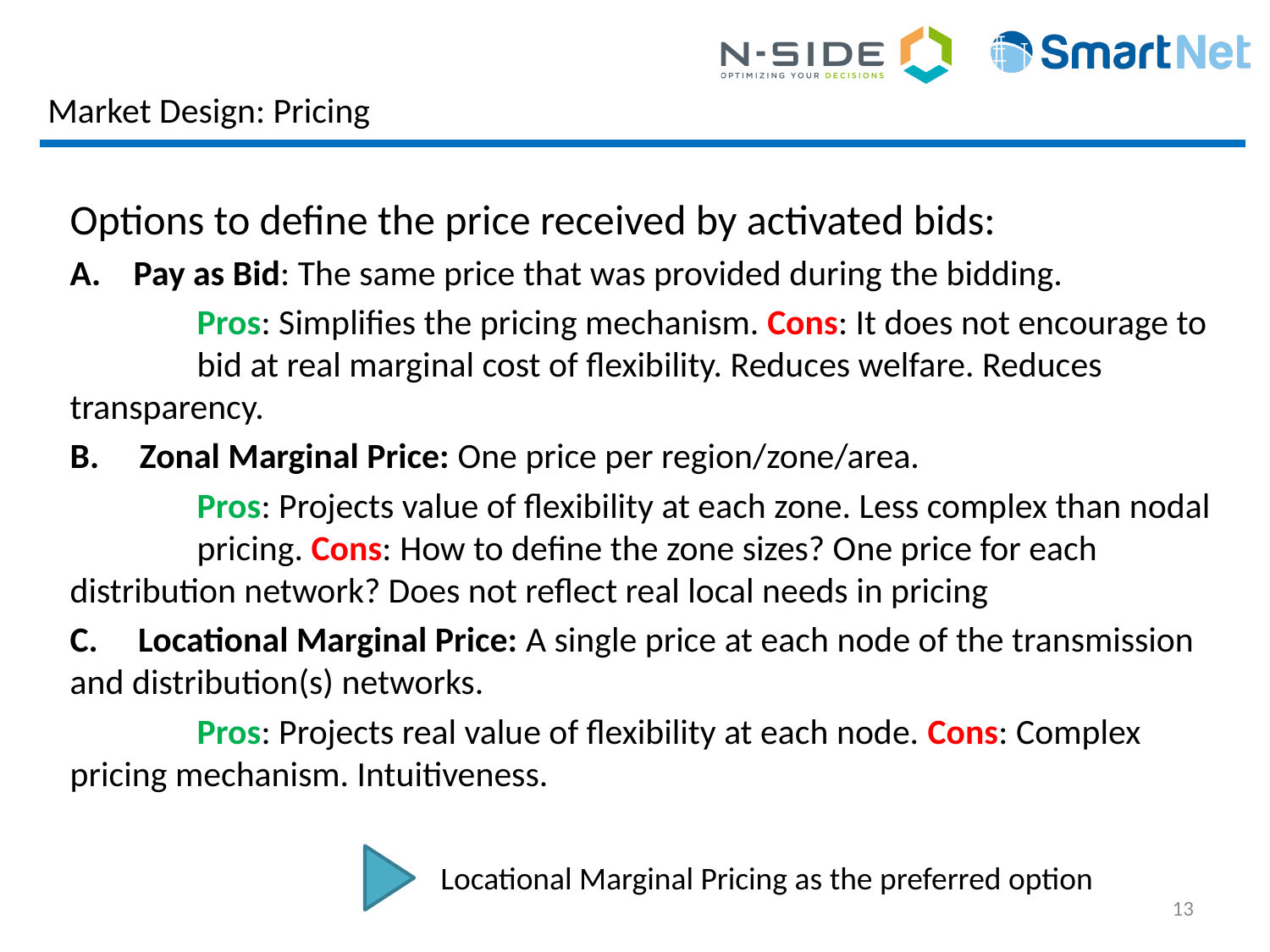

# Market Design: Pricing
Options to define the price received by activated bids:
Pay as Bid: The same price that was provided during the bidding.
	Pros: Simplifies the pricing mechanism. Cons: It does not encourage to 	bid at real marginal cost of flexibility. Reduces welfare. Reduces 	transparency.
B.     Zonal Marginal Price: One price per region/zone/area.
 	Pros: Projects value of flexibility at each zone. Less complex than nodal 	pricing. Cons: How to define the zone sizes? One price for each 	distribution network? Does not reflect real local needs in pricing
C.     Locational Marginal Price: A single price at each node of the transmission and distribution(s) networks.
	Pros: Projects real value of flexibility at each node. Cons: Complex 	pricing mechanism. Intuitiveness.
Locational Marginal Pricing as the preferred option

13